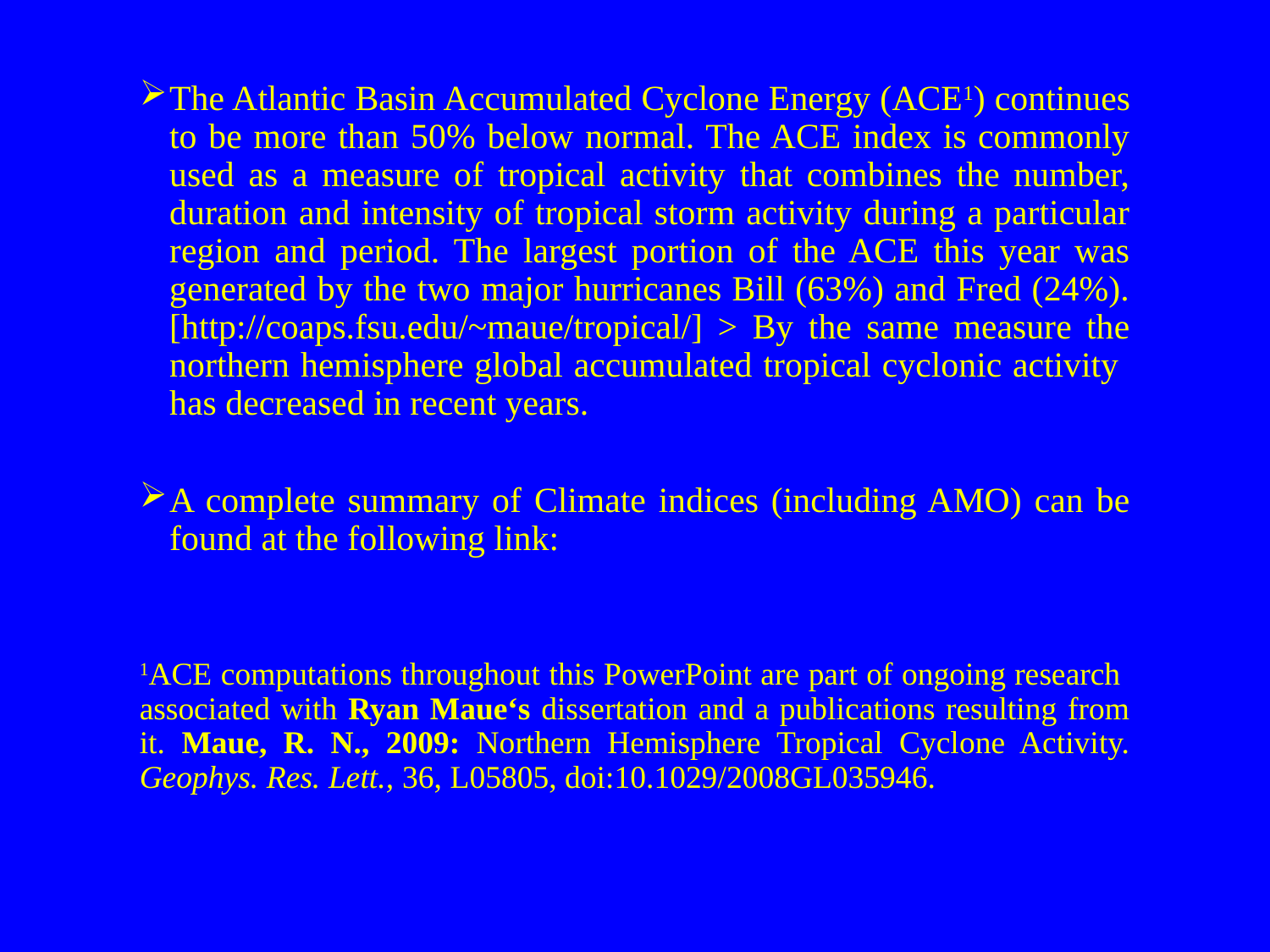

The Atlantic Basin Accumulated Cyclone Energy (ACE1) continues to be more than 50% below normal. The ACE index is commonly used as a measure of tropical activity that combines the number, duration and intensity of tropical storm activity during a particular region and period. The largest portion of the ACE this year was generated by the two major hurricanes Bill (63%) and Fred (24%). [http://coaps.fsu.edu/~maue/tropical/] > By the same measure the northern hemisphere global accumulated tropical cyclonic activity  has decreased in recent years.

A complete summary of Climate indices (including AMO) can be found at the following link:
 http://ioc3.unesco.org/oopc/state_of_the_ocean/all/

1ACE computations throughout this PowerPoint are part of ongoing research  associated with Ryan Maue‘s dissertation and a publications resulting from it. Maue, R. N., 2009: Northern Hemisphere Tropical Cyclone Activity. Geophys. Res. Lett., 36, L05805, doi:10.1029/2008GL035946.